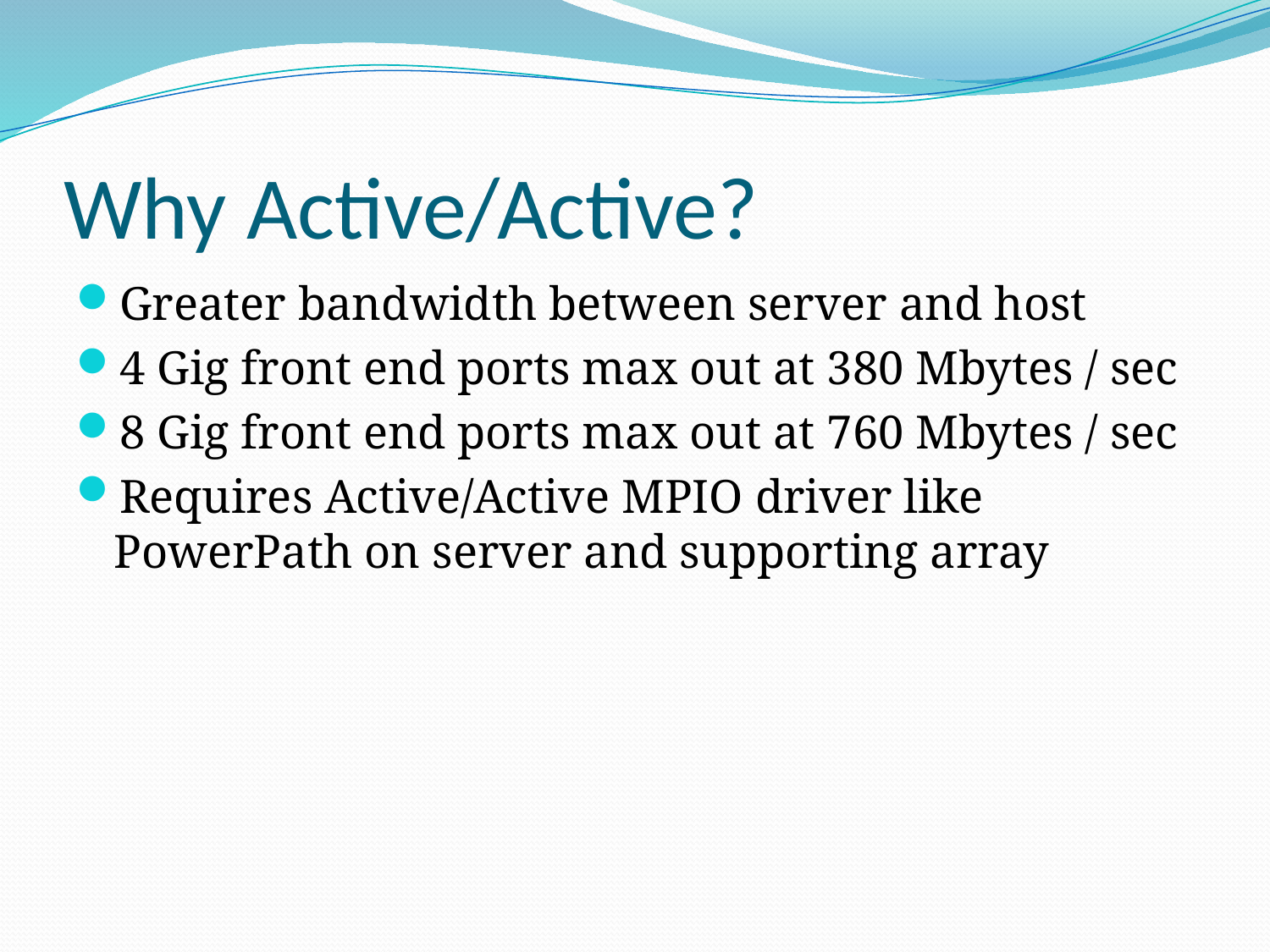

# Why Active/Active?
Greater bandwidth between server and host
4 Gig front end ports max out at 380 Mbytes / sec
8 Gig front end ports max out at 760 Mbytes / sec
Requires Active/Active MPIO driver like PowerPath on server and supporting array